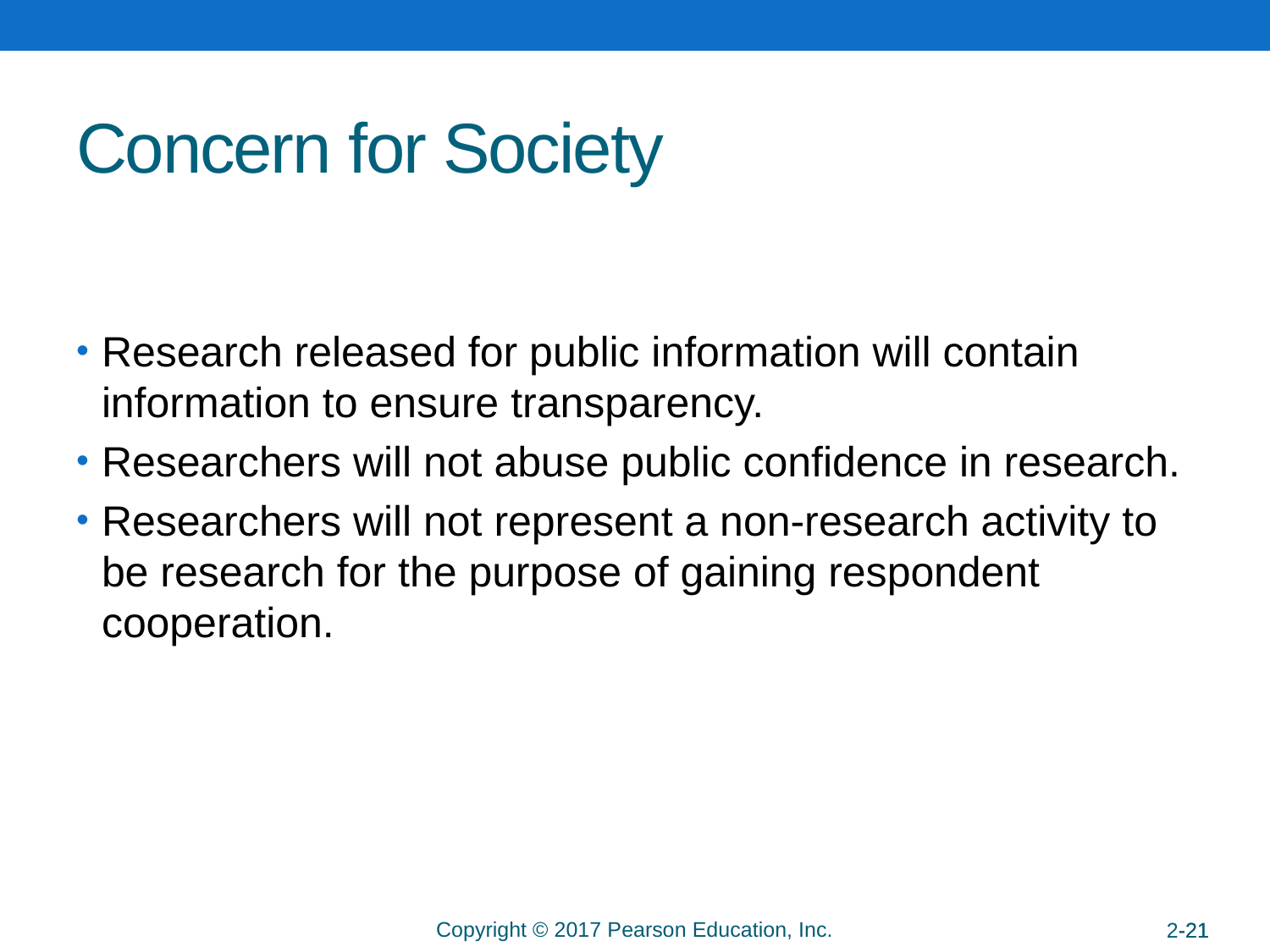

# Concern for Society
Research released for public information will contain information to ensure transparency.
Researchers will not abuse public confidence in research.
Researchers will not represent a non-research activity to be research for the purpose of gaining respondent cooperation.